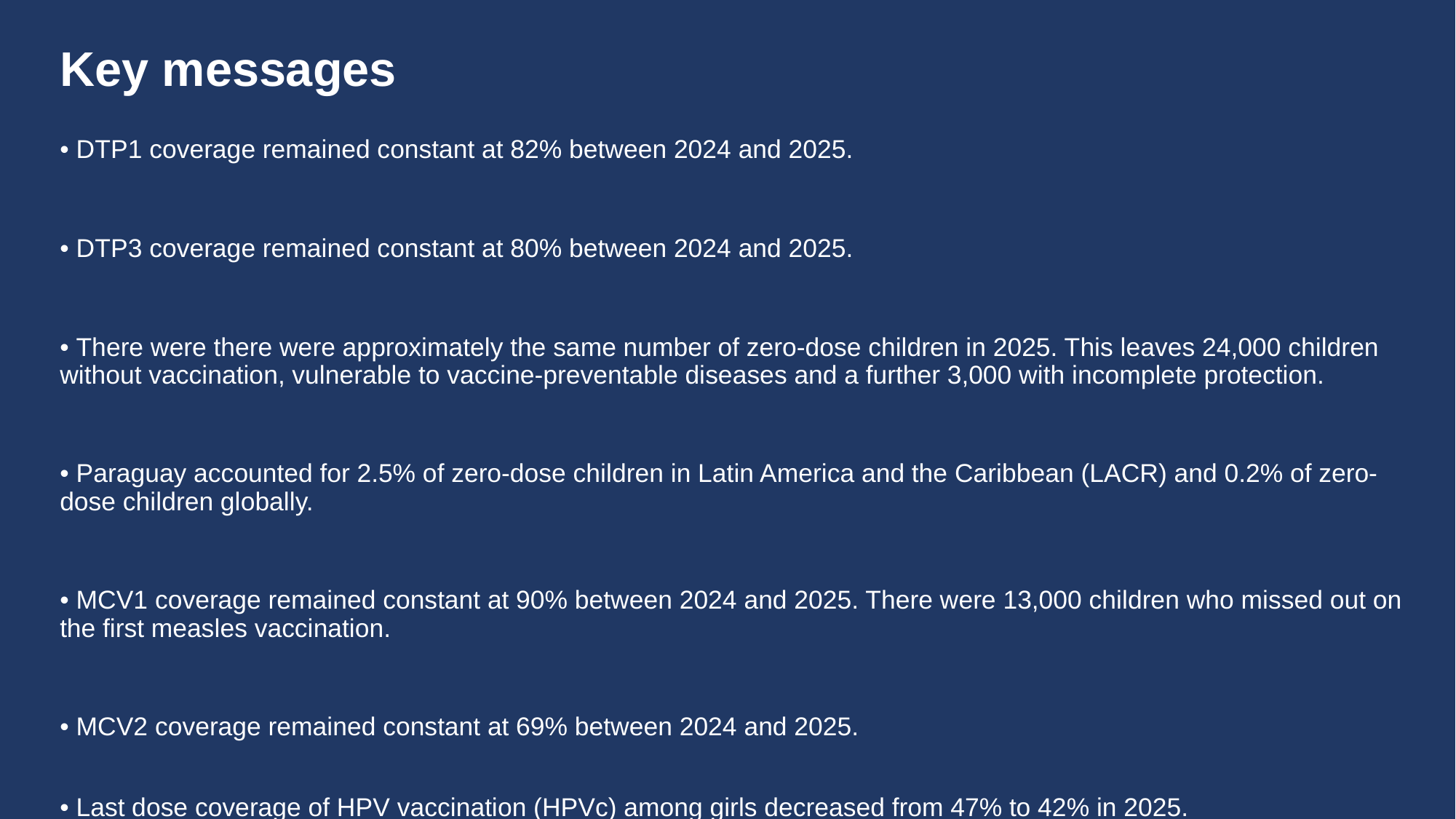

# Key messages
• DTP1 coverage remained constant at 82% between 2024 and 2025.

• DTP3 coverage remained constant at 80% between 2024 and 2025.

• There were there were approximately the same number of zero-dose children in 2025. This leaves 24,000 children without vaccination, vulnerable to vaccine-preventable diseases and a further 3,000 with incomplete protection.

• Paraguay accounted for 2.5% of zero-dose children in Latin America and the Caribbean (LACR) and 0.2% of zero-dose children globally.

• MCV1 coverage remained constant at 90% between 2024 and 2025. There were 13,000 children who missed out on the first measles vaccination.

• MCV2 coverage remained constant at 69% between 2024 and 2025.

• Last dose coverage of HPV vaccination (HPVc) among girls decreased from 47% to 42% in 2025.